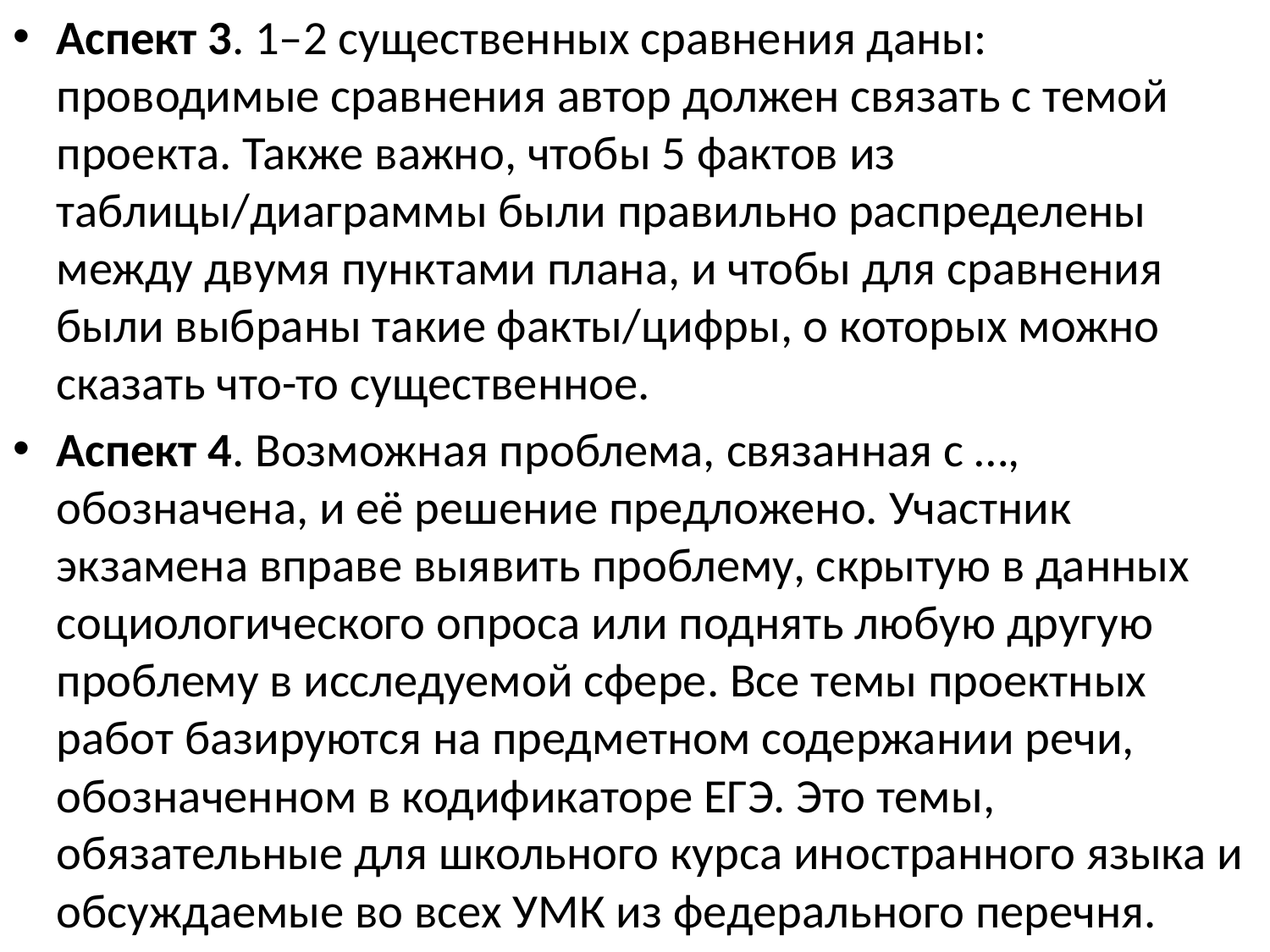

Аспект 3. 1–2 существенных сравнения даны: проводимые сравнения автор должен связать с темой проекта. Также важно, чтобы 5 фактов из таблицы/диаграммы были правильно распределены между двумя пунктами плана, и чтобы для сравнения были выбраны такие факты/цифры, о которых можно сказать что-то существенное.
Аспект 4. Возможная проблема, связанная с …, обозначена, и её решение предложено. Участник экзамена вправе выявить проблему, скрытую в данных социологического опроса или поднять любую другую проблему в исследуемой сфере. Все темы проектных работ базируются на предметном содержании речи, обозначенном в кодификаторе ЕГЭ. Это темы, обязательные для школьного курса иностранного языка и обсуждаемые во всех УМК из федерального перечня.